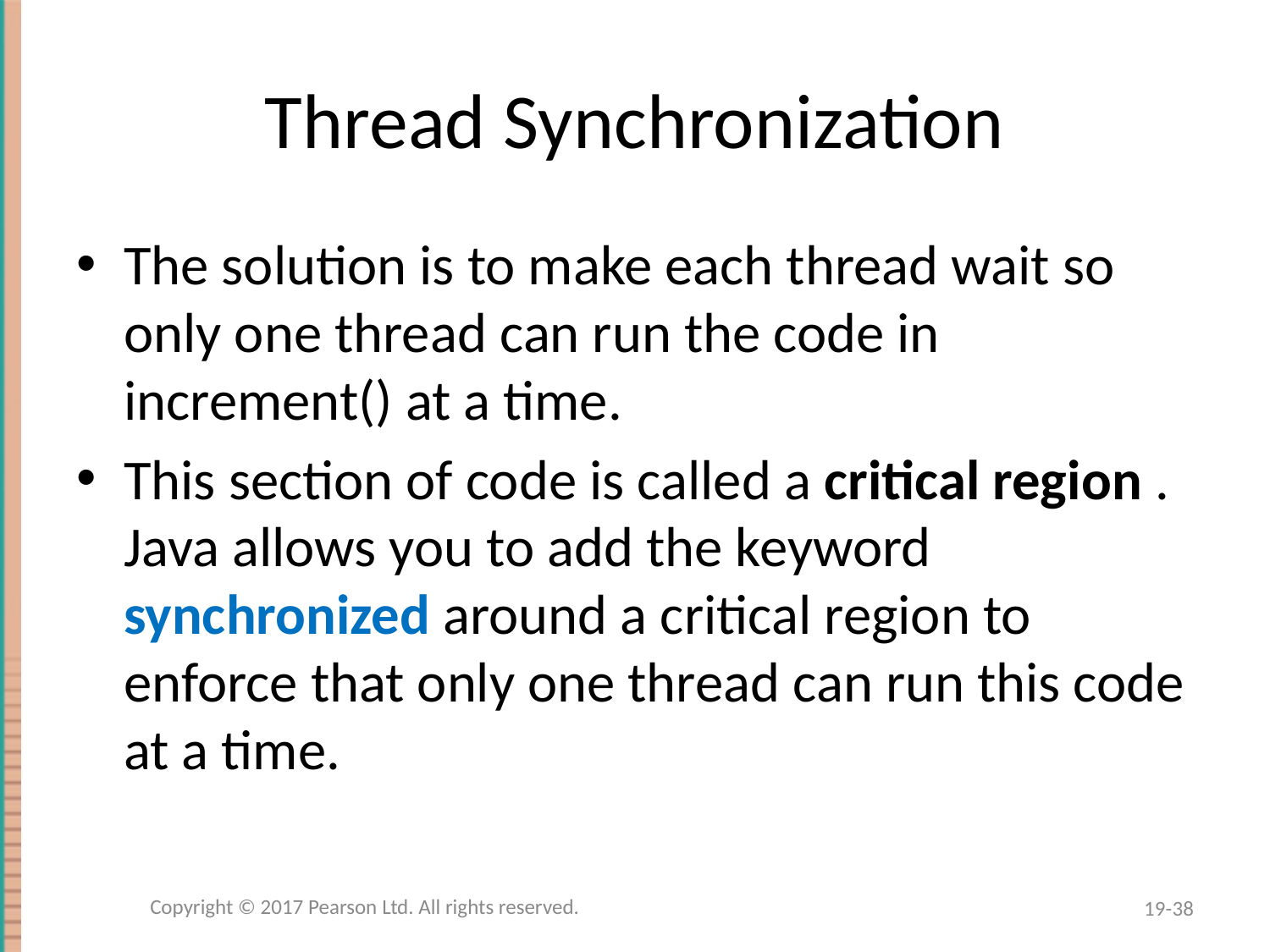

# Thread Synchronization
The solution is to make each thread wait so only one thread can run the code in increment() at a time.
This section of code is called a critical region . Java allows you to add the keyword synchronized around a critical region to enforce that only one thread can run this code at a time.
Copyright © 2017 Pearson Ltd. All rights reserved.
19-38